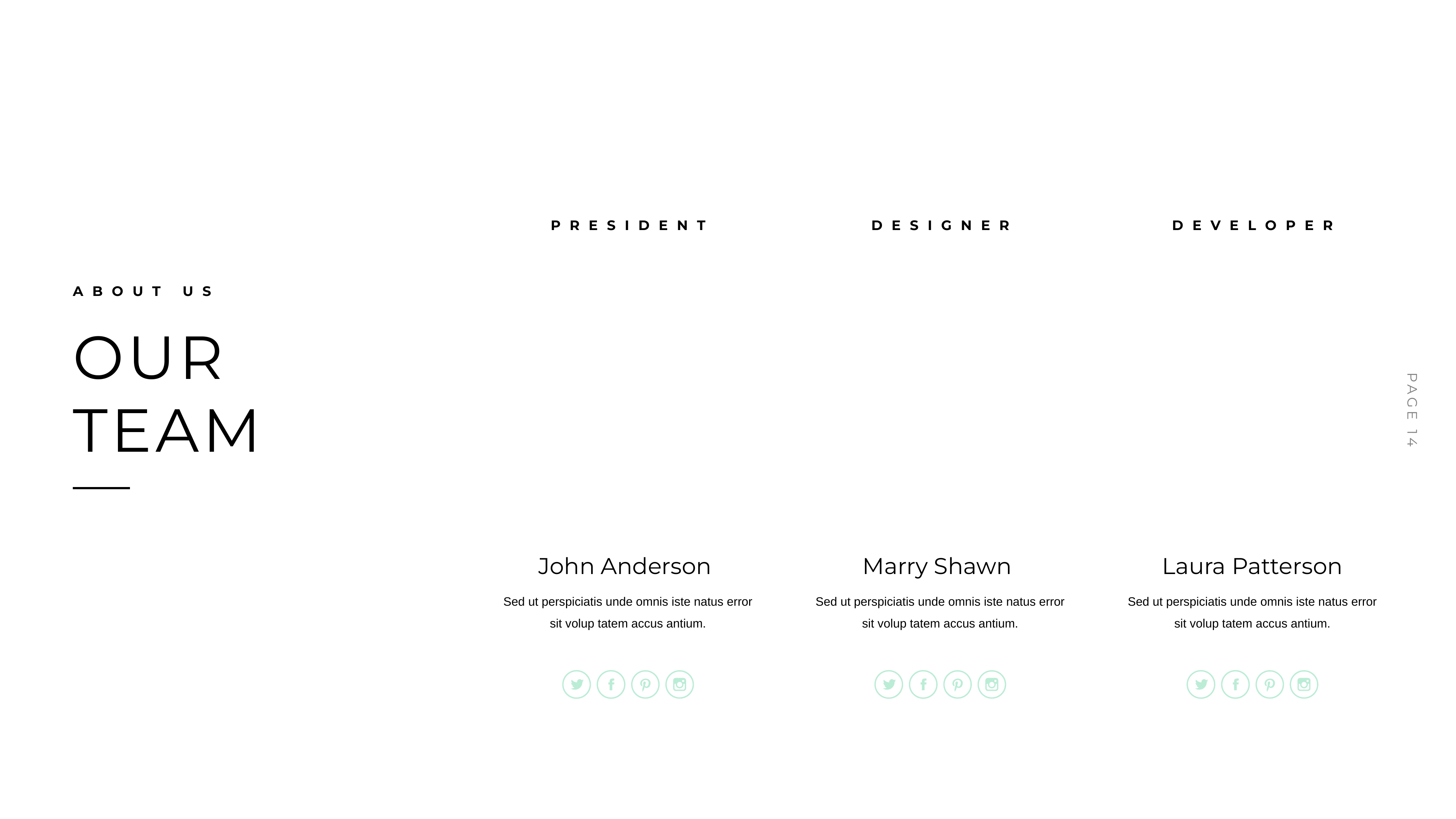

President
Designer
developer

About us
our
team
John Anderson
Marry Shawn
Laura Patterson
Sed ut perspiciatis unde omnis iste natus error sit volup tatem accus antium.
Sed ut perspiciatis unde omnis iste natus error sit volup tatem accus antium.
Sed ut perspiciatis unde omnis iste natus error sit volup tatem accus antium.